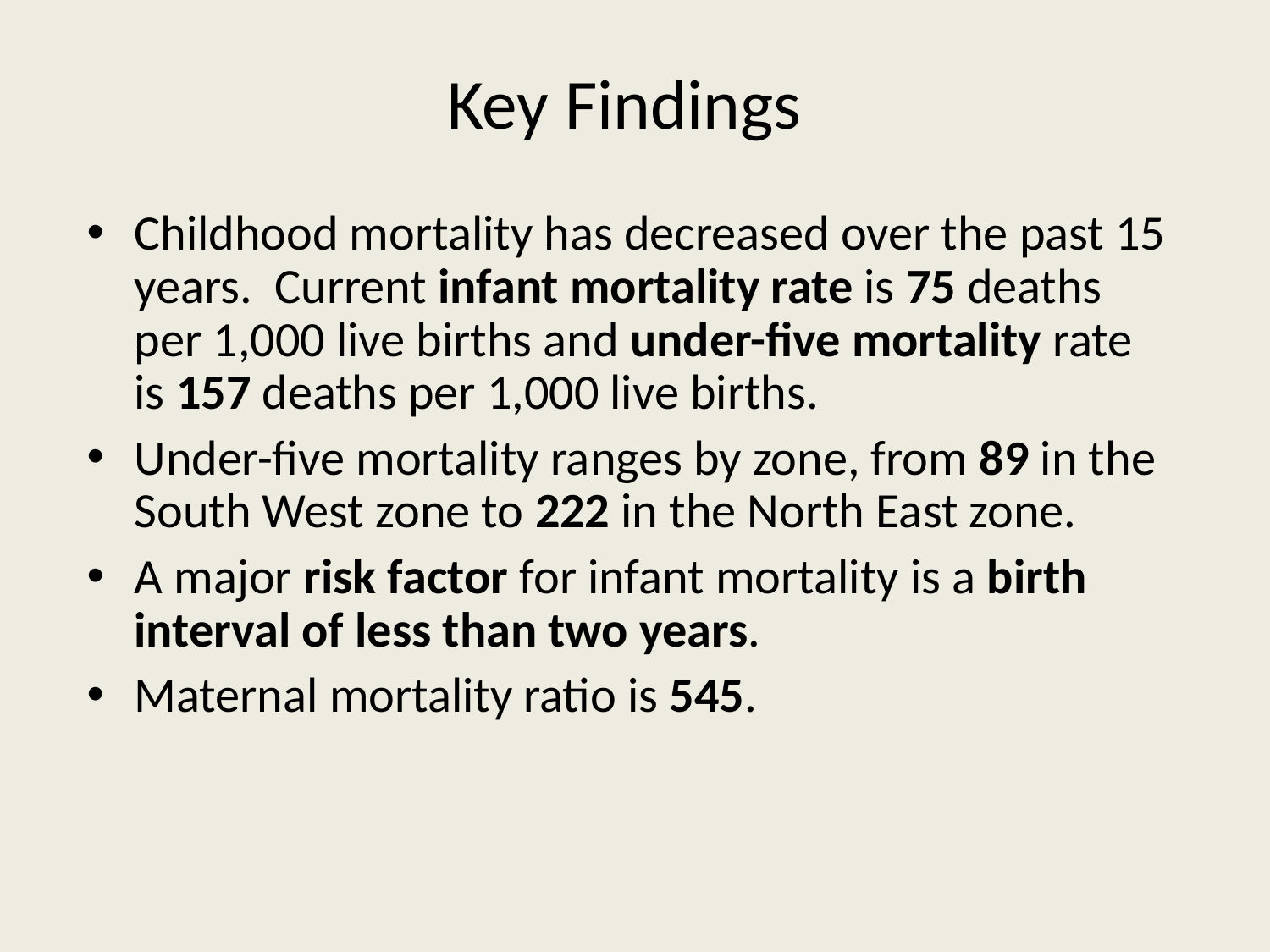

# Key Findings
Childhood mortality has decreased over the past 15 years.  Current infant mortality rate is 75 deaths per 1,000 live births and under-five mortality rate is 157 deaths per 1,000 live births.
Under-five mortality ranges by zone, from 89 in the South West zone to 222 in the North East zone.
A major risk factor for infant mortality is a birth interval of less than two years.
Maternal mortality ratio is 545.